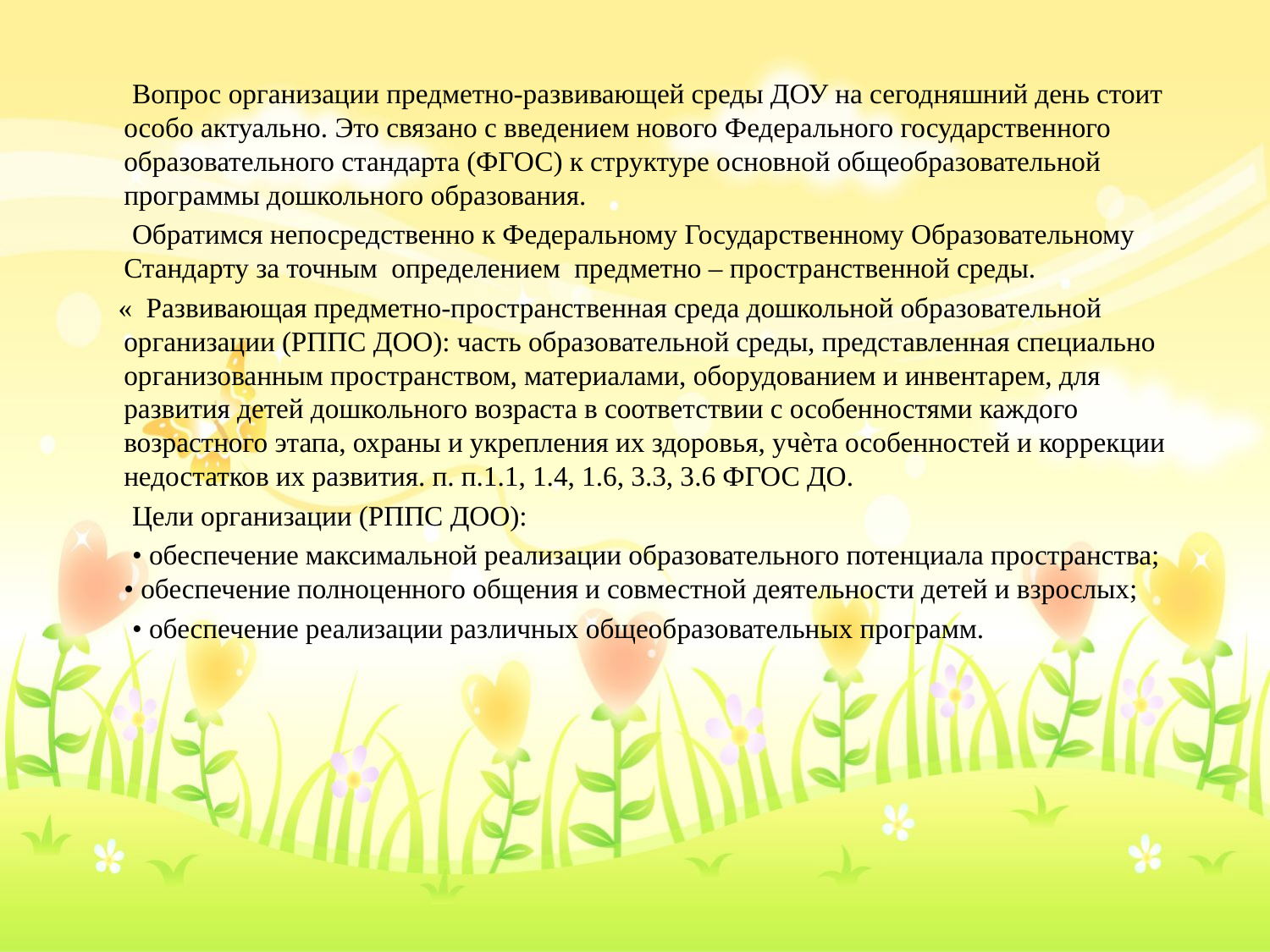

#
        Вопрос организации предметно-развивающей среды ДОУ на сегодняшний день стоит особо актуально. Это связано с введением нового Федерального государственного образовательного стандарта (ФГОС) к структуре основной общеобразовательной программы дошкольного образования.
        Обратимся непосредственно к Федеральному Государственному Образовательному Стандарту за точным  определением  предметно – пространственной среды.
      «  Развивающая предметно-пространственная среда дошкольной образовательной организации (РППС ДОО): часть образовательной среды, представленная специально организованным пространством, материалами, оборудованием и инвентарем, для развития детей дошкольного возраста в соответствии с особенностями каждого возрастного этапа, охраны и укрепления их здоровья, учѐта особенностей и коррекции недостатков их развития. п. п.1.1, 1.4, 1.6, 3.3, 3.6 ФГОС ДО.
        Цели организации (РППС ДОО):
        • обеспечение максимальной реализации образовательного потенциала пространства;    • обеспечение полноценного общения и совместной деятельности детей и взрослых;
        • обеспечение реализации различных общеобразовательных программ.